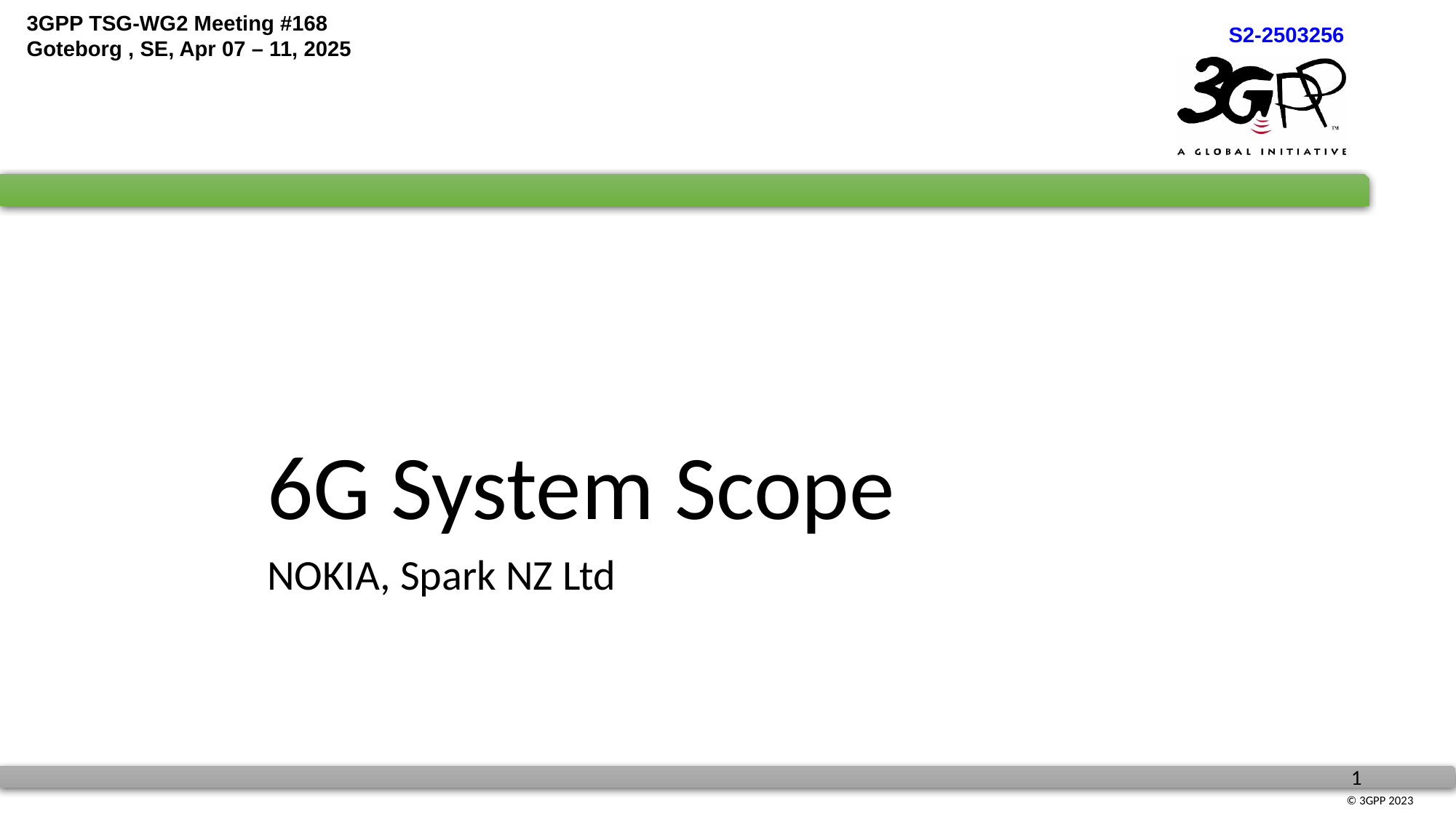

# 6G System Scope
NOKIA, Spark NZ Ltd